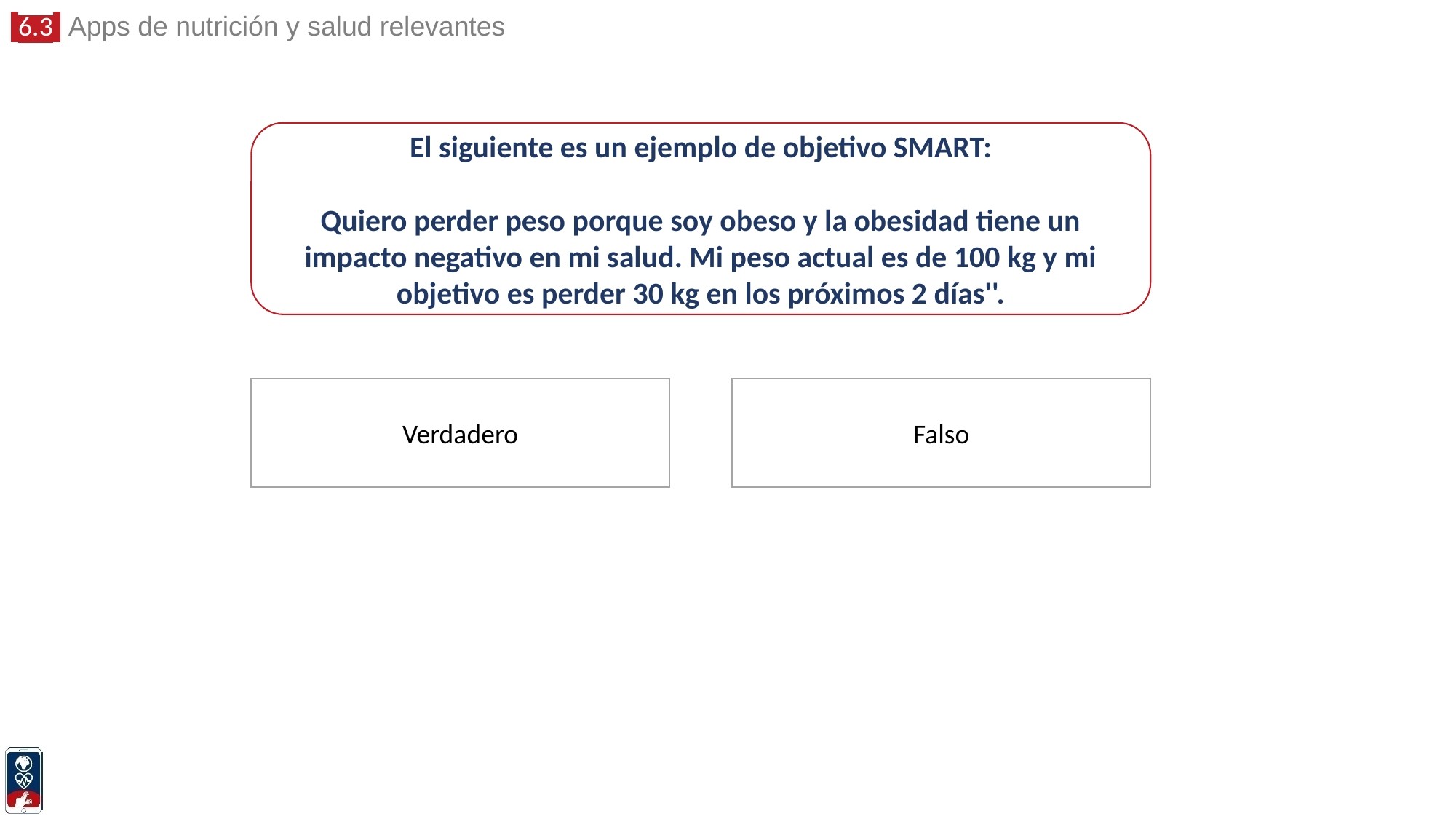

El siguiente es un ejemplo de objetivo SMART:
Quiero perder peso porque soy obeso y la obesidad tiene un impacto negativo en mi salud. Mi peso actual es de 100 kg y mi objetivo es perder 30 kg en los próximos 2 días''.
Verdadero
Falso